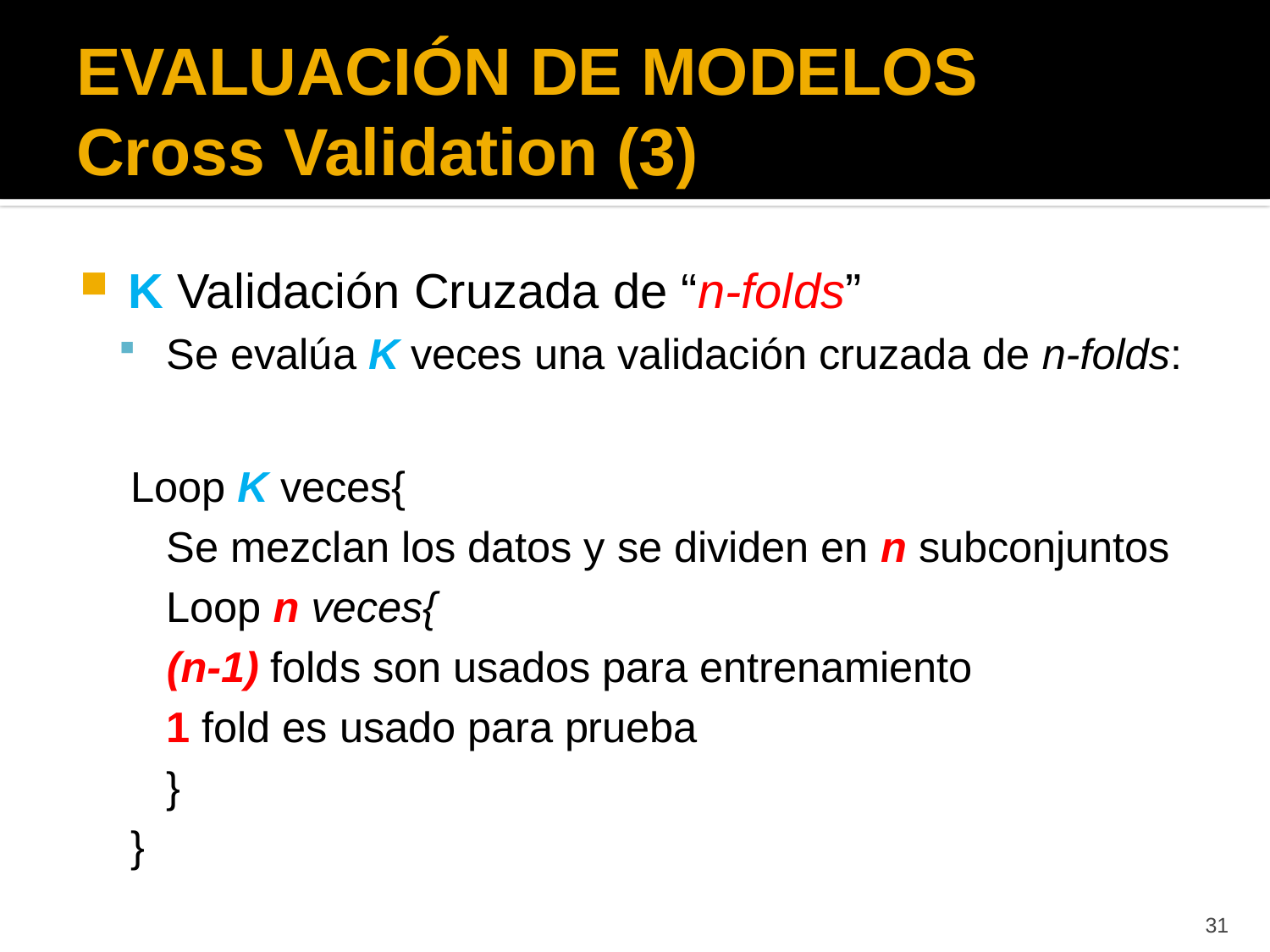

# EVALUACIÓN DE MODELOS Cross Validation (3)
K Validación Cruzada de “n-folds”
Se evalúa K veces una validación cruzada de n-folds:

Loop K veces{
	Se mezclan los datos y se dividen en n subconjuntos
	Loop n veces{
		(n-1) folds son usados para entrenamiento
		1 fold es usado para prueba
	}
}

31